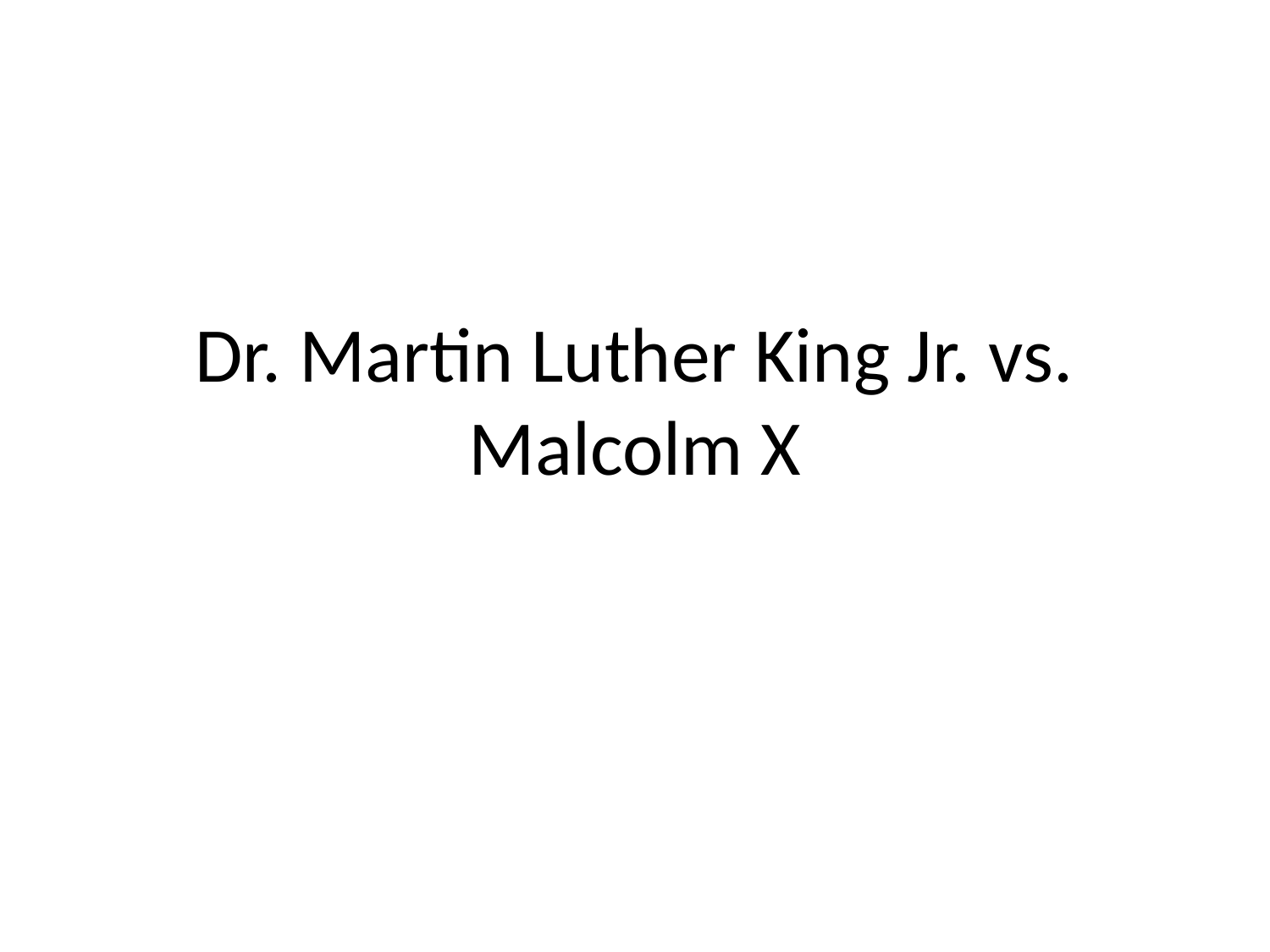

# Dr. Martin Luther King Jr. vs. Malcolm X